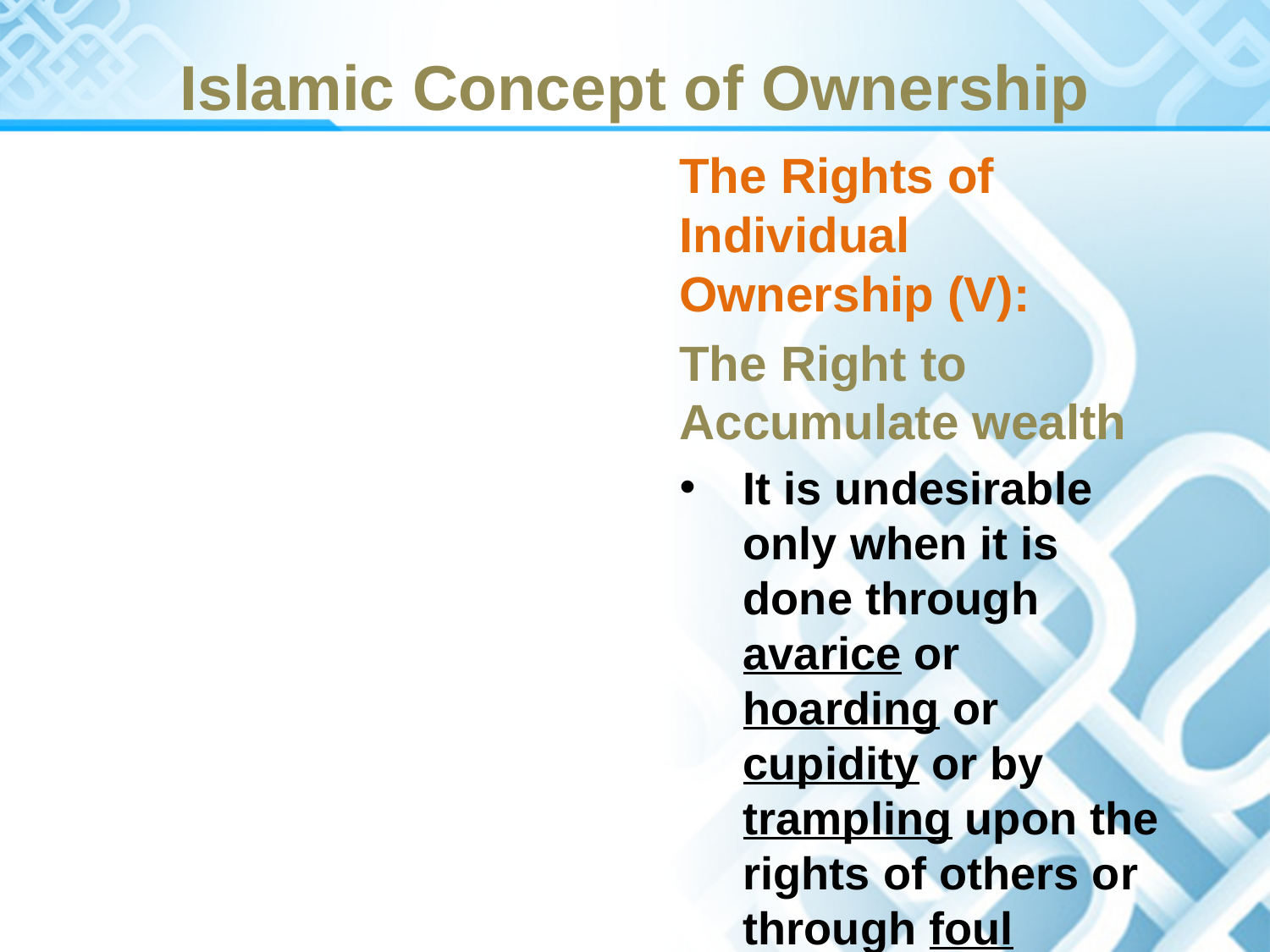

Islamic Concept of Ownership
The Rights of Individual Ownership (V):
The Right to Accumulate wealth
It is undesirable only when it is done through avarice or hoarding or cupidity or by trampling upon the rights of others or through foul means